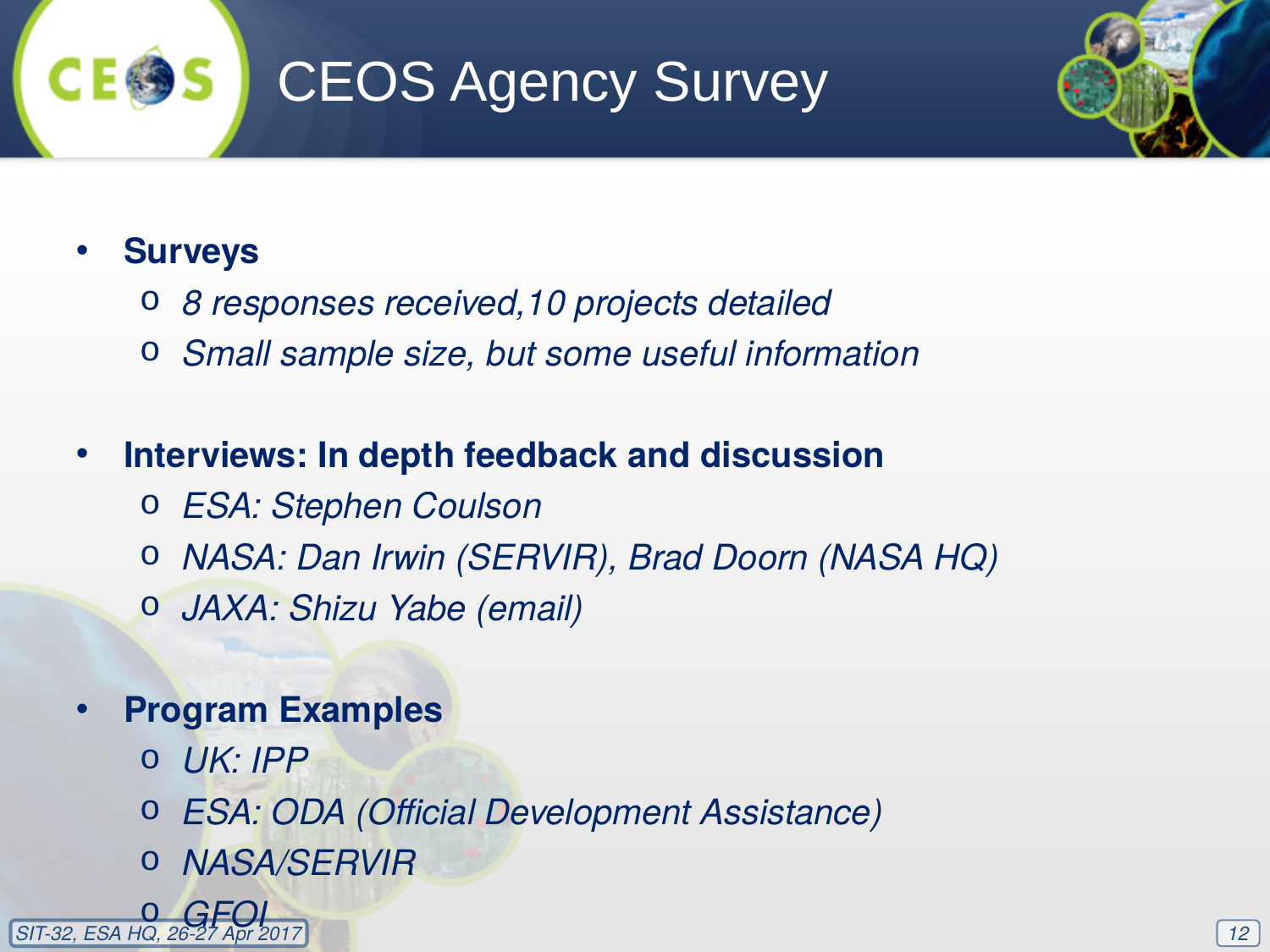

CEOS Agency Survey
Surveys
8 responses received,10 projects detailed
Small sample size, but some useful information

Interviews: In depth feedback and discussion
ESA: Stephen Coulson
NASA: Dan Irwin (SERVIR), Brad Doorn (NASA HQ)
JAXA: Shizu Yabe (email)

Program Examples
UK: IPP
ESA: ODA (Official Development Assistance)
NASA/SERVIR
GFOI
12